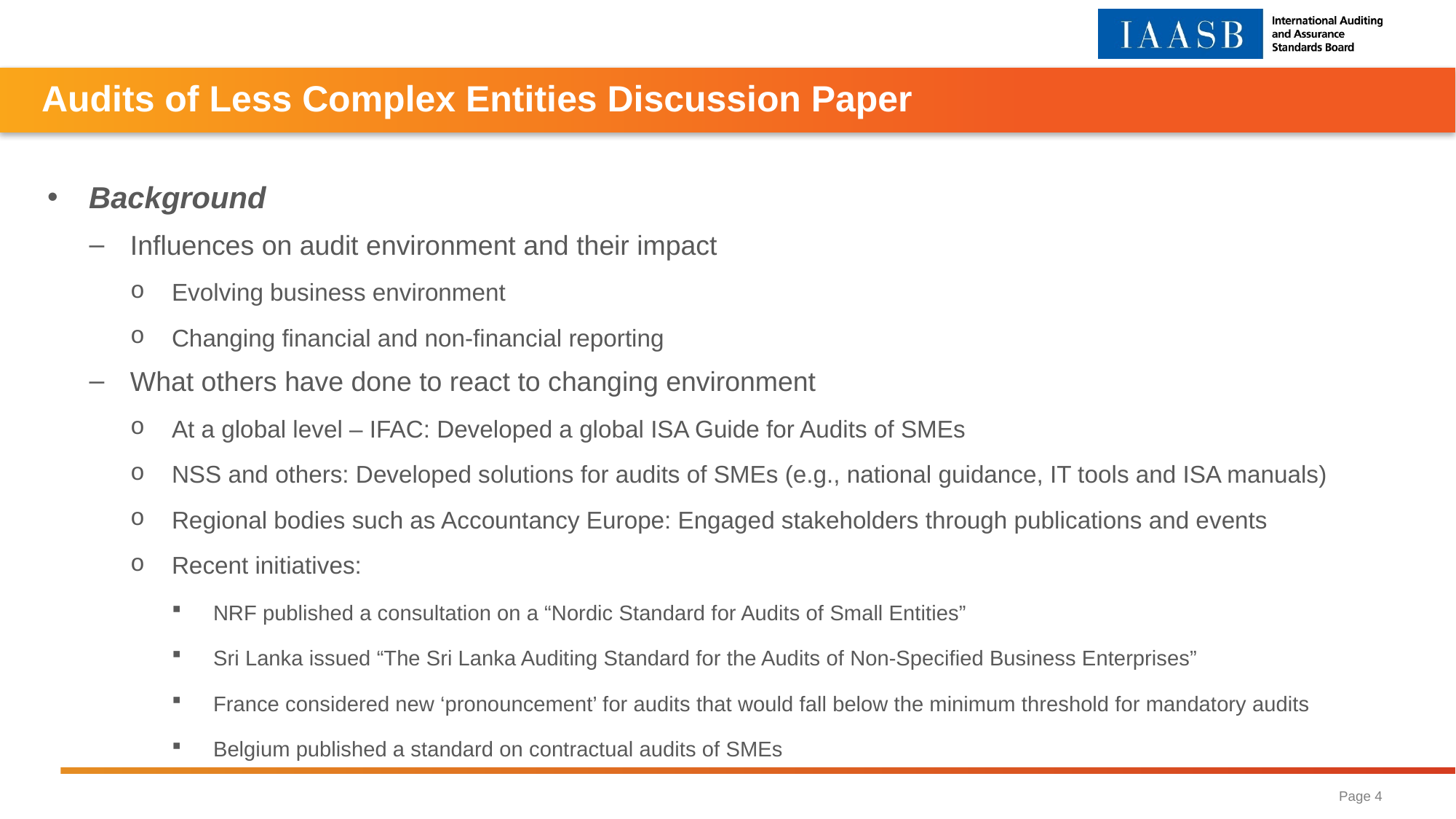

# Audits of Less Complex Entities Discussion Paper

Background
Influences on audit environment and their impact
Evolving business environment
Changing financial and non-financial reporting
What others have done to react to changing environment
At a global level – IFAC: Developed a global ISA Guide for Audits of SMEs
NSS and others: Developed solutions for audits of SMEs (e.g., national guidance, IT tools and ISA manuals)
Regional bodies such as Accountancy Europe: Engaged stakeholders through publications and events
Recent initiatives:
NRF published a consultation on a “Nordic Standard for Audits of Small Entities”
Sri Lanka issued “The Sri Lanka Auditing Standard for the Audits of Non-Specified Business Enterprises”
France considered new ‘pronouncement’ for audits that would fall below the minimum threshold for mandatory audits
Belgium published a standard on contractual audits of SMEs
Page 4